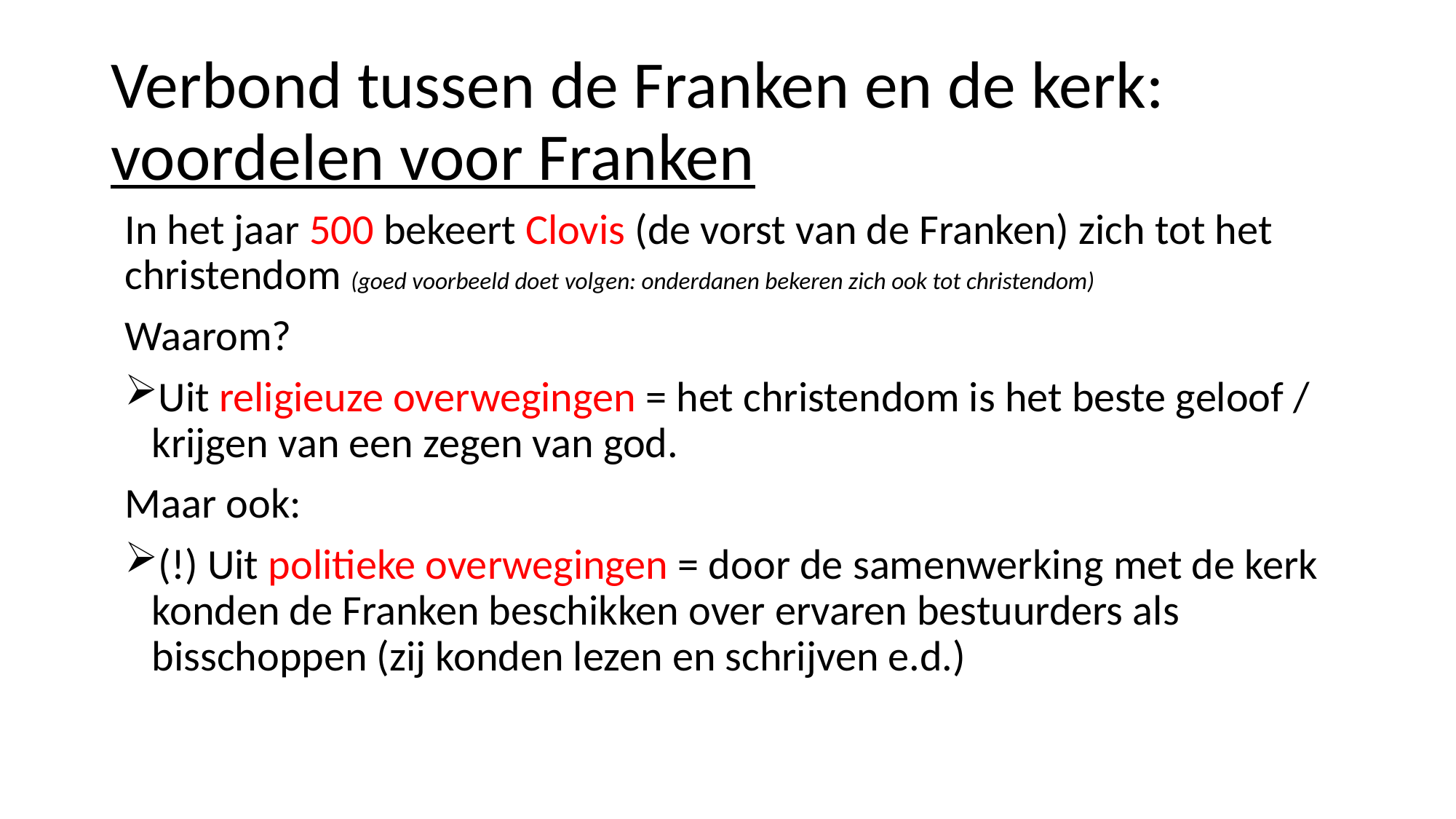

# Verbond tussen de Franken en de kerk: voordelen voor Franken
In het jaar 500 bekeert Clovis (de vorst van de Franken) zich tot het christendom (goed voorbeeld doet volgen: onderdanen bekeren zich ook tot christendom)
Waarom?
Uit religieuze overwegingen = het christendom is het beste geloof / krijgen van een zegen van god.
Maar ook:
(!) Uit politieke overwegingen = door de samenwerking met de kerk konden de Franken beschikken over ervaren bestuurders als bisschoppen (zij konden lezen en schrijven e.d.)